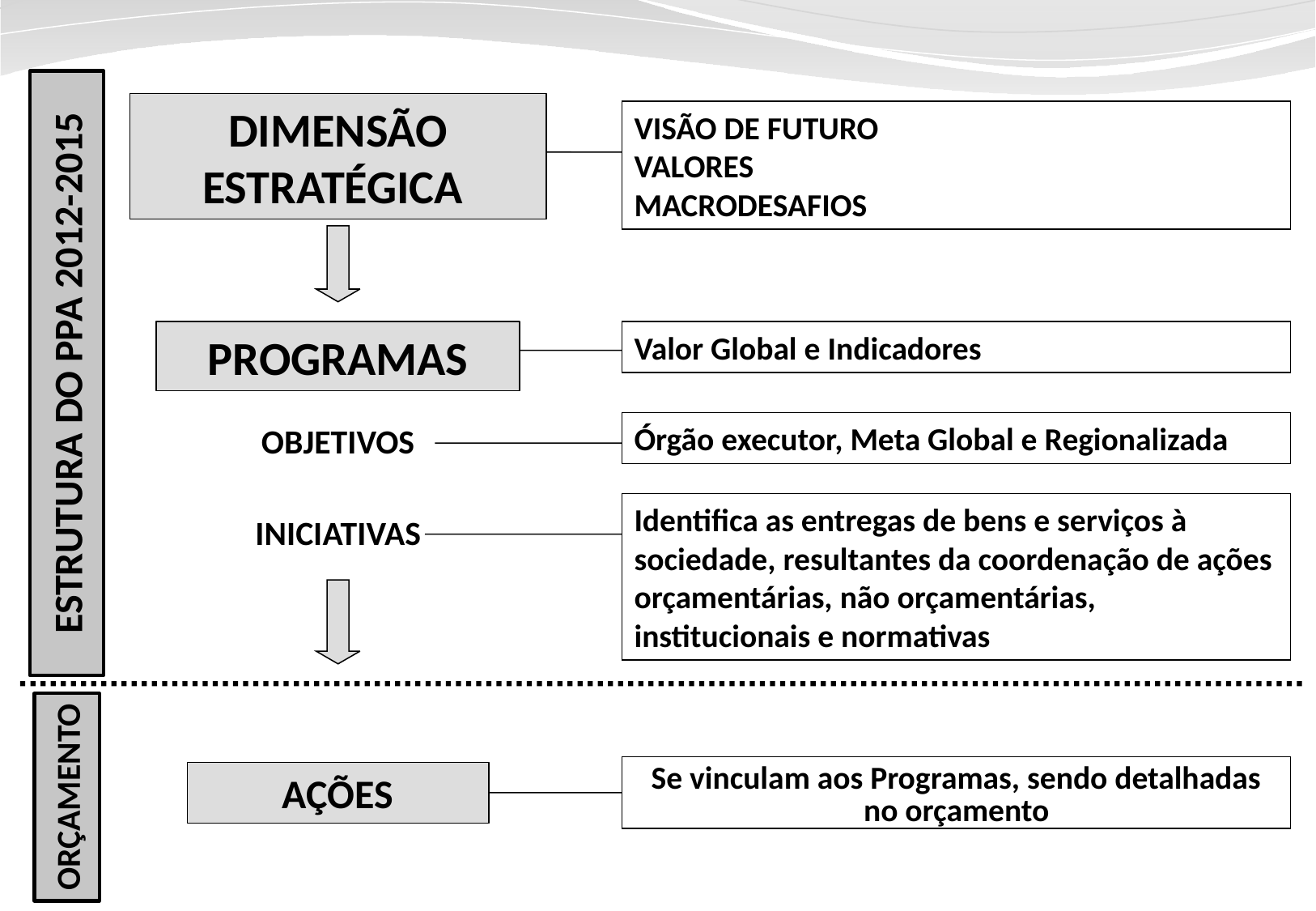

ESTRUTURA DO PPA 2012-2015
DIMENSÃO ESTRATÉGICA
VISÃO DE FUTURO
VALORES
MACRODESAFIOS

PROGRAMAS
OBJETIVOS
INICIATIVAS
Valor Global e Indicadores

Órgão executor, Meta Global e Regionalizada

Identifica as entregas de bens e serviços à sociedade, resultantes da coordenação de ações orçamentárias, não orçamentárias, institucionais e normativas

ORÇAMENTO
Se vinculam aos Programas, sendo detalhadas no orçamento
AÇÕES